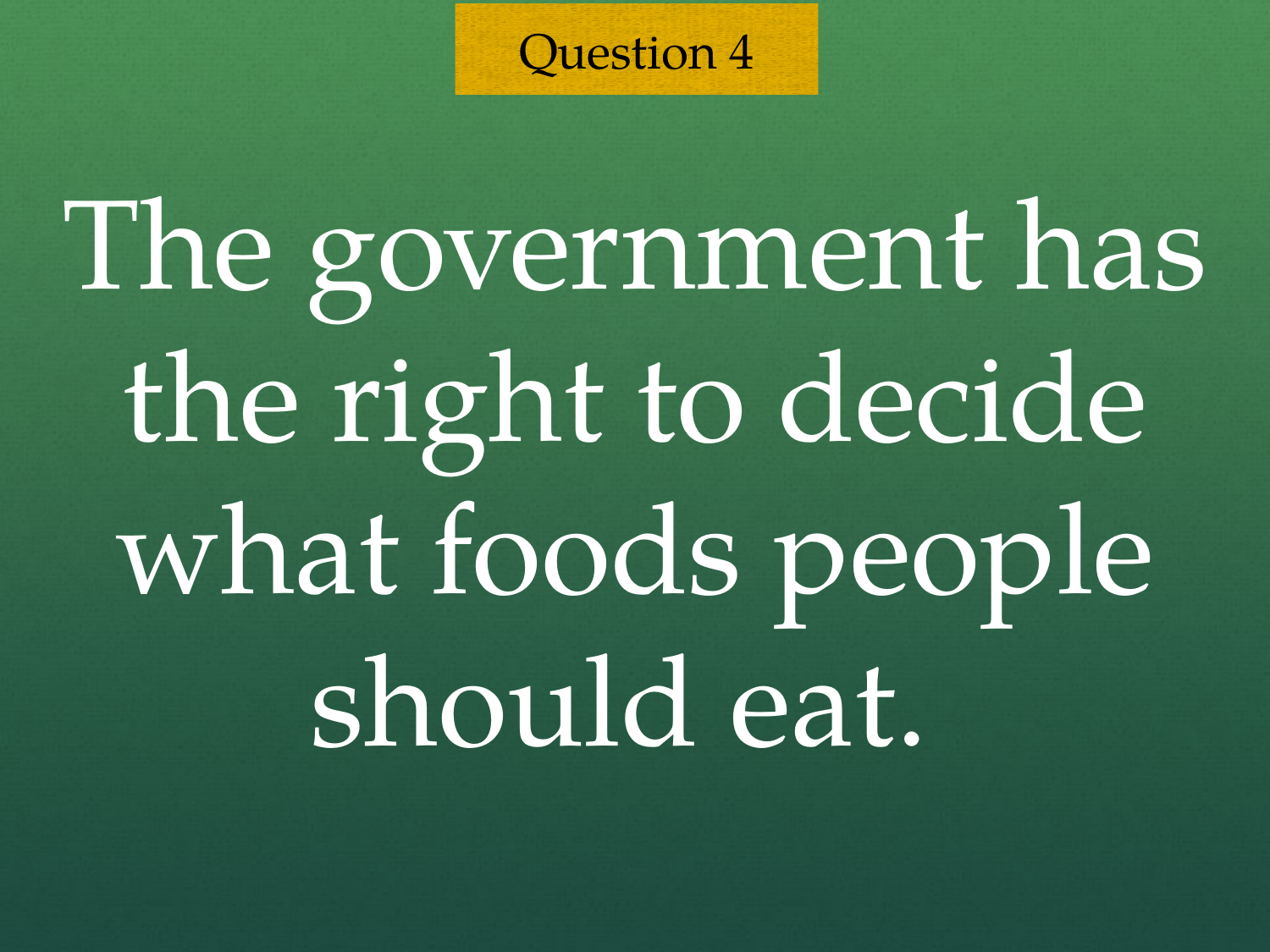

The government has the right to decide what foods people should eat.
Question 4